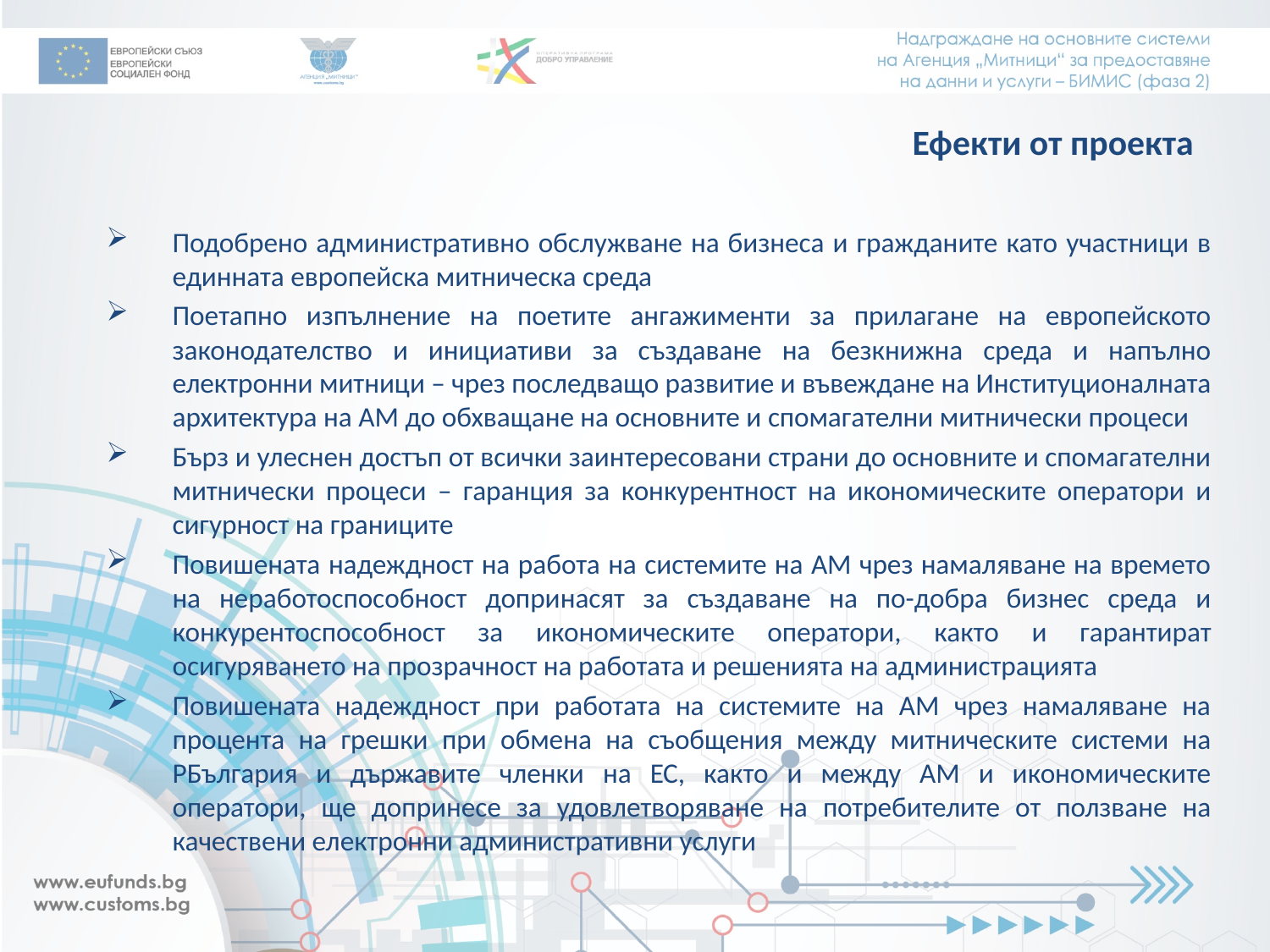

Ефекти от проекта

Подобрено административно обслужване на бизнеса и гражданите като участници в единната европейска митническа среда
Поетапно изпълнение на поетите ангажименти за прилагане на европейското законодателство и инициативи за създаване на безкнижна среда и напълно електронни митници – чрез последващо развитие и въвеждане на Институционалната архитектура на АМ до обхващане на основните и спомагателни митнически процеси
Бърз и улеснен достъп от всички заинтересовани страни до основните и спомагателни митнически процеси – гаранция за конкурентност на икономическите оператори и сигурност на границите
Повишената надеждност на работа на системите на АМ чрез намаляване на времето на неработоспособност допринасят за създаване на по-добра бизнес среда и конкурентоспособност за икономическите оператори, както и гарантират осигуряването на прозрачност на работата и решенията на администрацията
Повишената надеждност при работата на системите на АМ чрез намаляване на процента на грешки при обмена на съобщения между митническите системи на РБългария и държавите членки на ЕС, както и между АМ и икономическите оператори, ще допринесе за удовлетворяване на потребителите от ползване на качествени електронни административни услуги